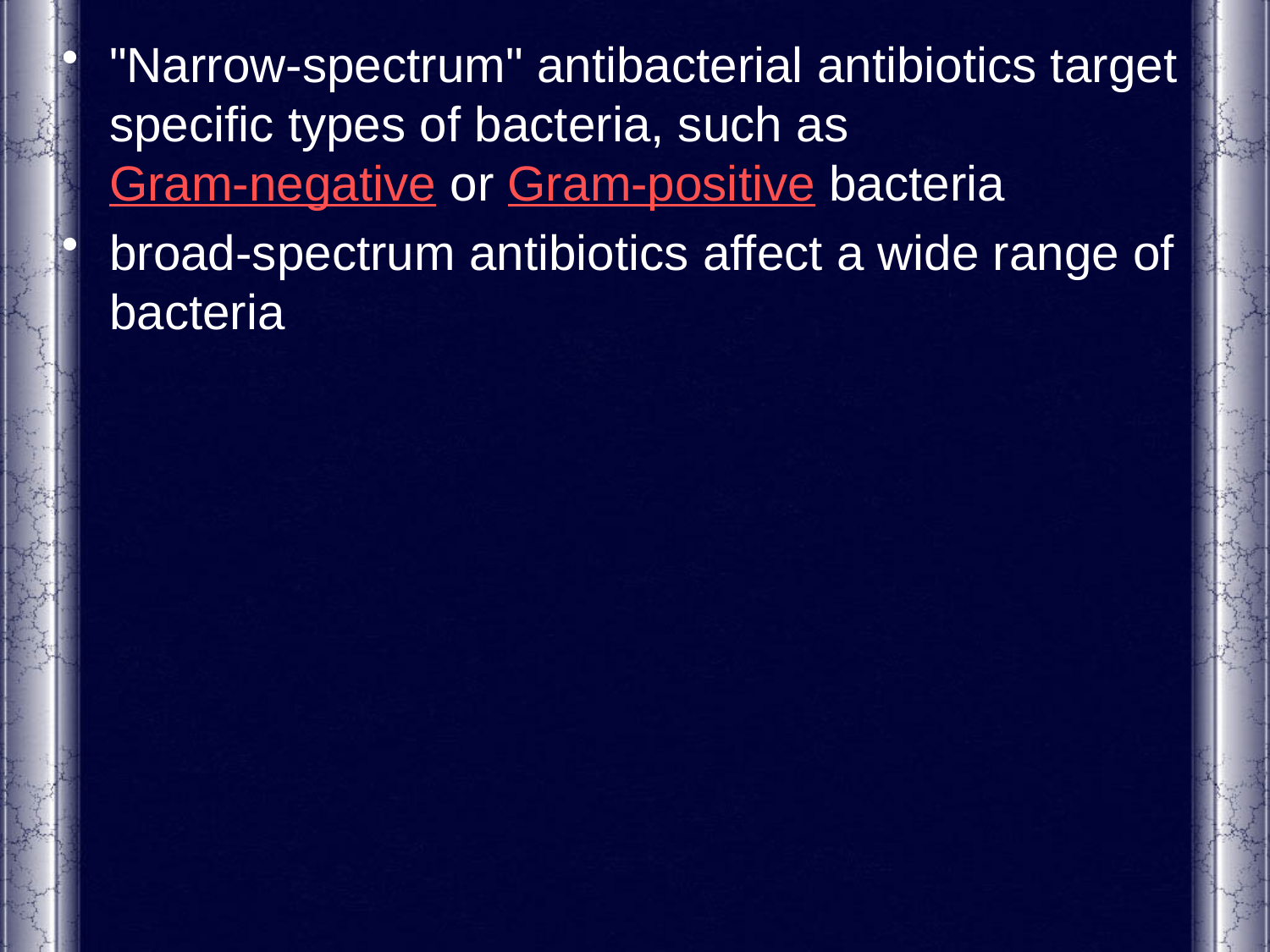

"Narrow-spectrum" antibacterial antibiotics target specific types of bacteria, such as Gram-negative or Gram-positive bacteria
broad-spectrum antibiotics affect a wide range of bacteria